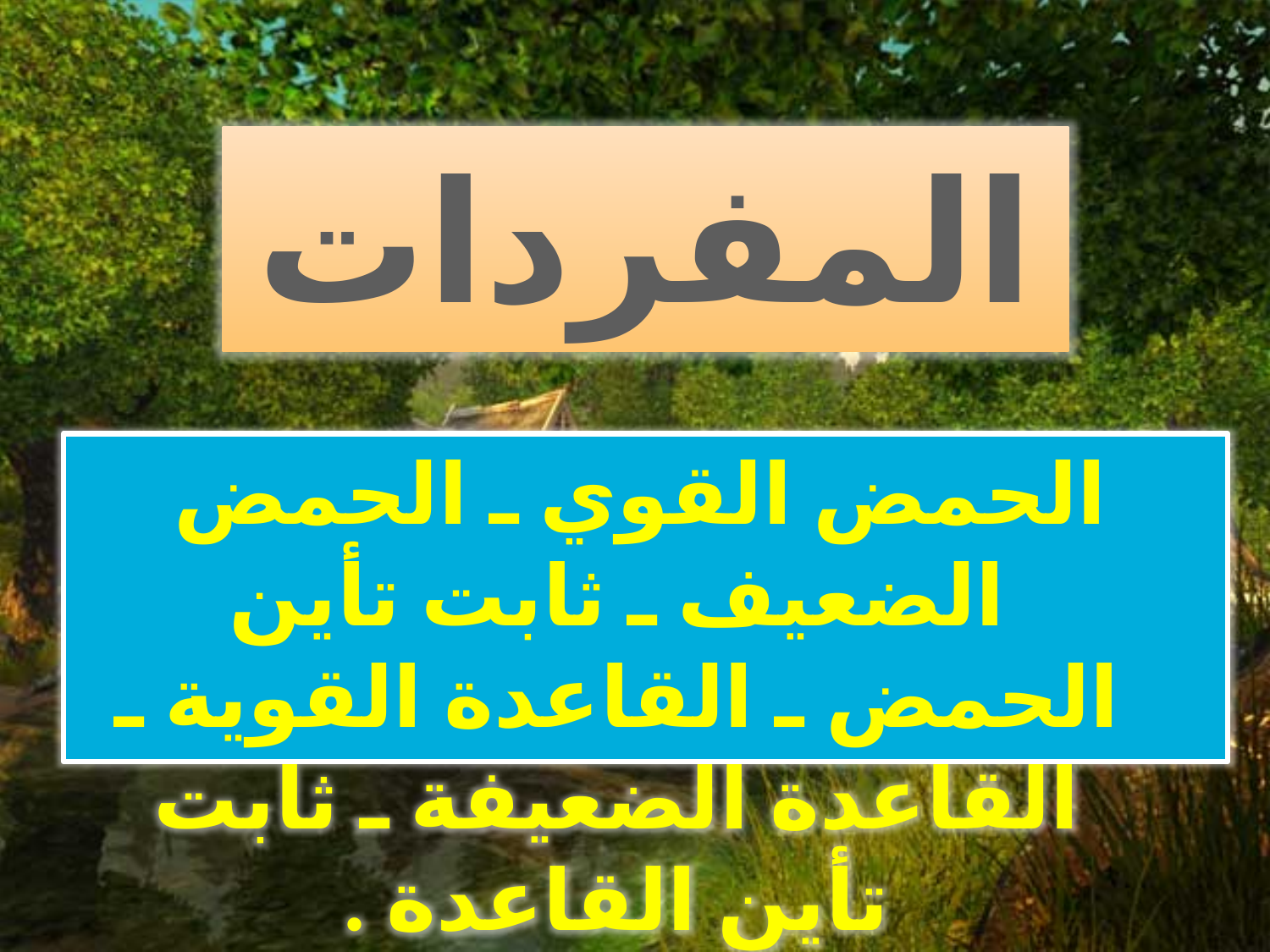

المفردات
الحمض القوي ـ الحمض الضعيف ـ ثابت تأين الحمض ـ القاعدة القوية ـ القاعدة الضعيفة ـ ثابت تأين القاعدة .